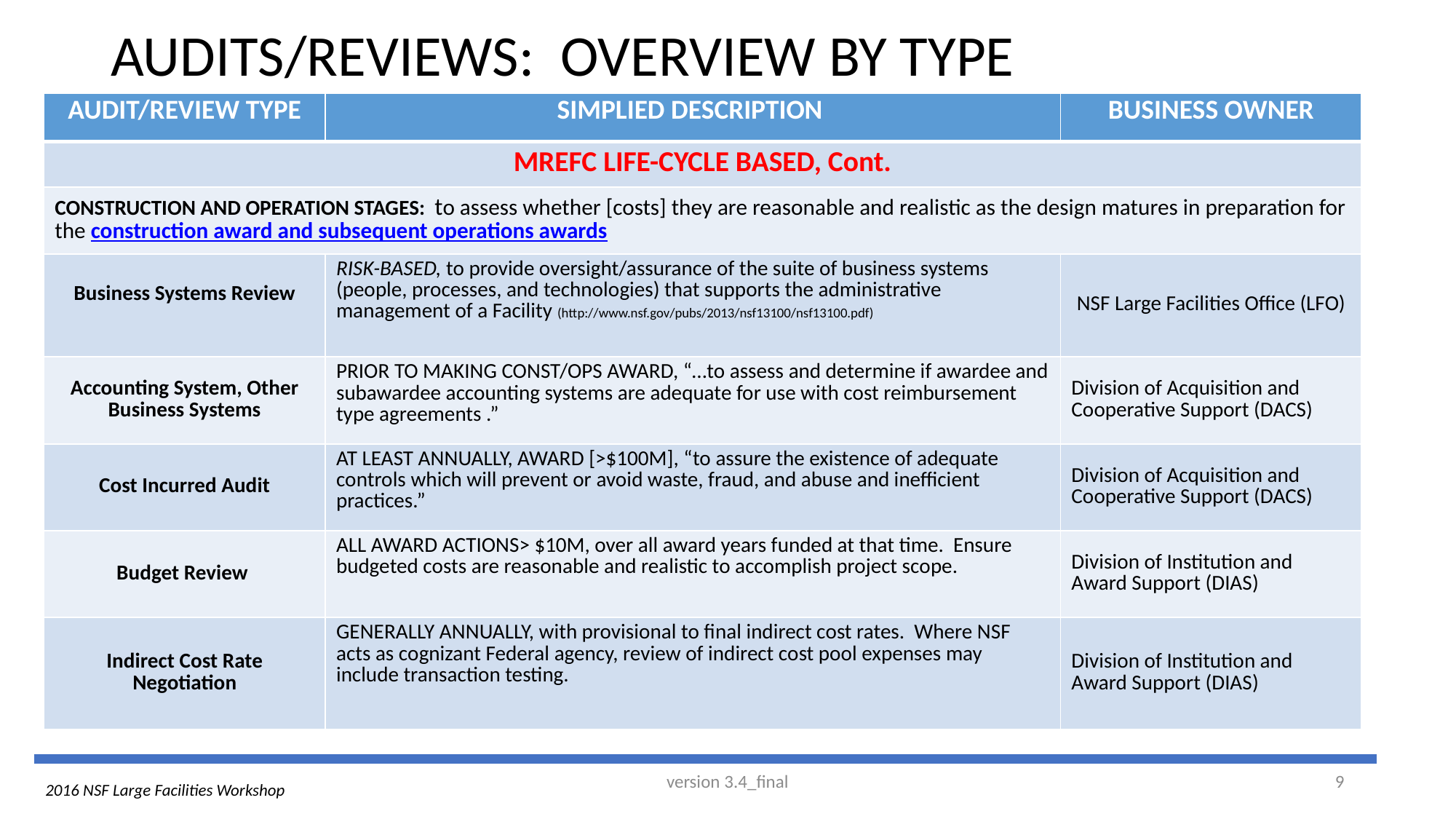

# AUDITS/REVIEWS:  OVERVIEW BY TYPE
| AUDIT/REVIEW TYPE | SIMPLIED DESCRIPTION | BUSINESS OWNER |
| --- | --- | --- |
| MREFC LIFE-CYCLE BASED, Cont. |  |  |
| CONSTRUCTION AND OPERATION STAGES: to assess whether [costs] they are reasonable and realistic as the design matures in preparation for the construction award and subsequent operations awards |  |  |
| Business Systems Review | RISK-BASED, to provide oversight/assurance of the suite of business systems (people, processes, and technologies) that supports the administrative management of a Facility (http://www.nsf.gov/pubs/2013/nsf13100/nsf13100.pdf) | NSF Large Facilities Office (LFO) |
| Accounting System, Other Business Systems | PRIOR TO MAKING CONST/OPS AWARD, “…to assess and determine if awardee and subawardee accounting systems are adequate for use with cost reimbursement type agreements .” | Division of Acquisition and Cooperative Support (DACS) |
| Cost Incurred Audit | AT LEAST ANNUALLY, AWARD [>$100M], “to assure the existence of adequate controls which will prevent or avoid waste, fraud, and abuse and inefficient practices.” | Division of Acquisition and Cooperative Support (DACS) |
| Budget Review | ALL AWARD ACTIONS> $10M, over all award years funded at that time. Ensure budgeted costs are reasonable and realistic to accomplish project scope. | Division of Institution and Award Support (DIAS) |
| Indirect Cost Rate Negotiation | GENERALLY ANNUALLY, with provisional to final indirect cost rates. Where NSF acts as cognizant Federal agency, review of indirect cost pool expenses may include transaction testing. | Division of Institution and Award Support (DIAS) |
version 3.4_final
9
2016 NSF Large Facilities Workshop